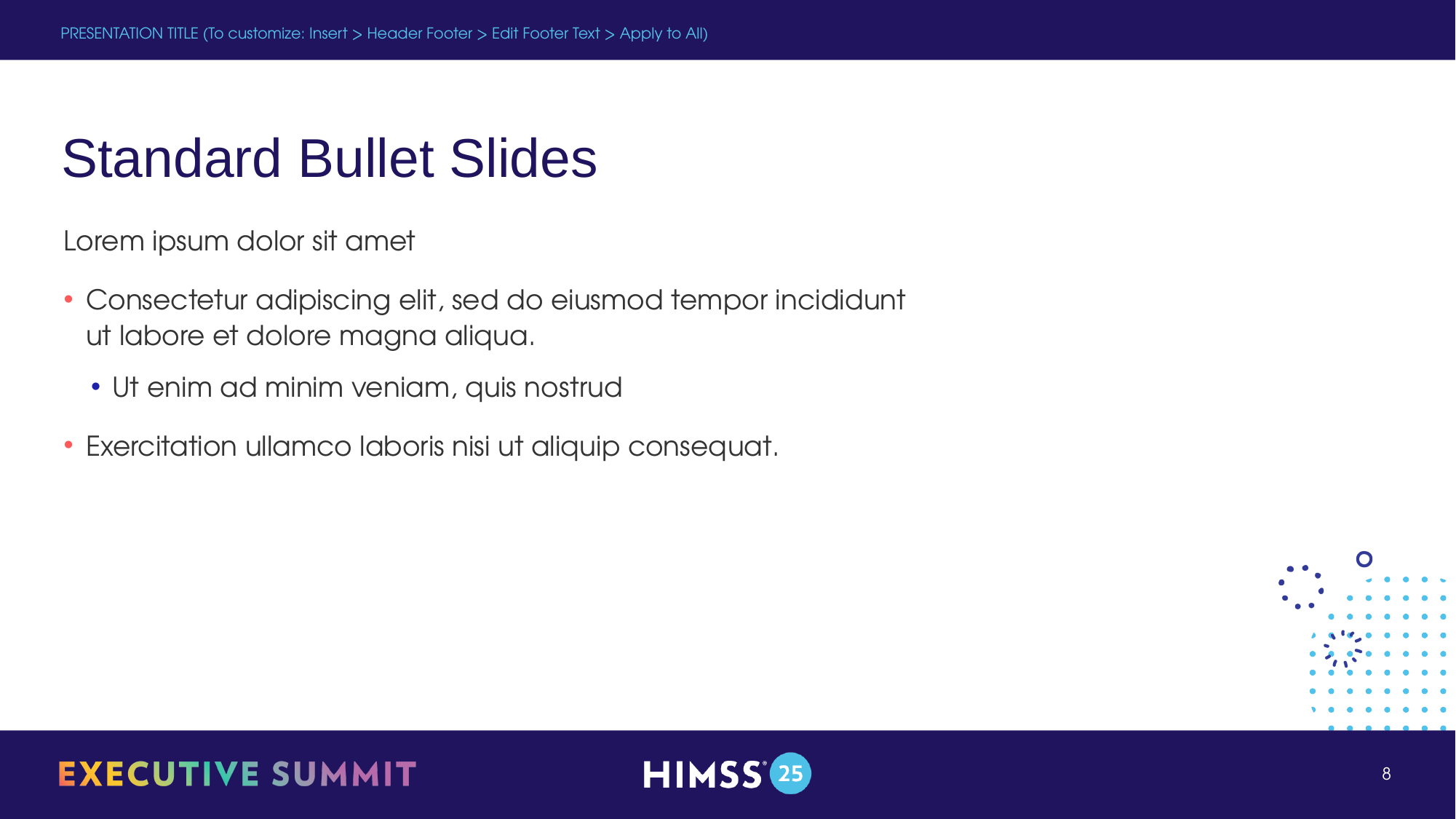

PRESENTATION TITLE (To customize: Insert > Header Footer > Edit Footer Text > Apply to All)
# Standard Bullet Slides
Lorem ipsum dolor sit amet
Consectetur adipiscing elit, sed do eiusmod tempor incididunt
ut labore et dolore magna aliqua.
Ut enim ad minim veniam, quis nostrud
Exercitation ullamco laboris nisi ut aliquip consequat.
8